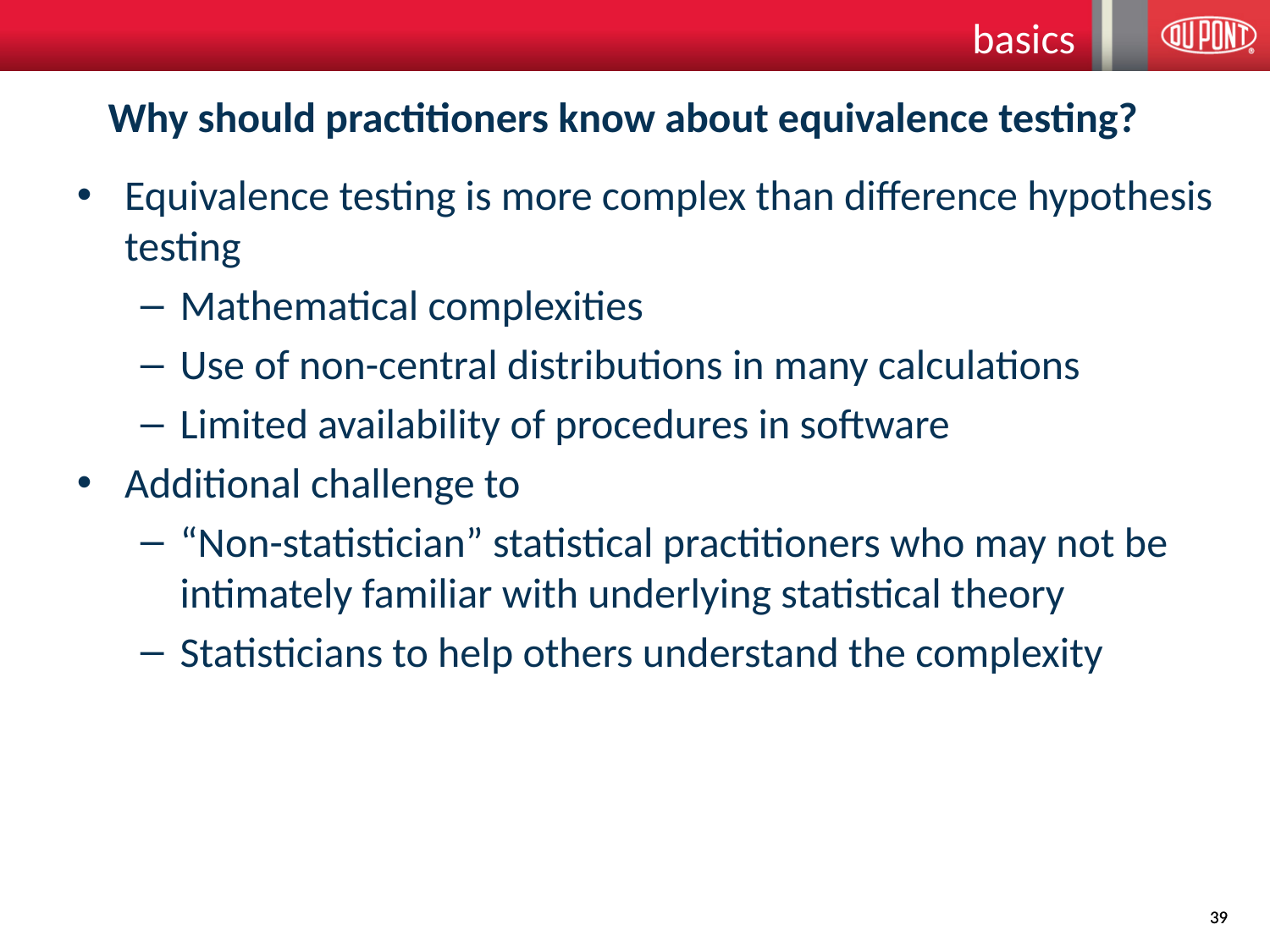

basics
# Why should practitioners know about equivalence testing?
Equivalence testing is more complex than difference hypothesis testing
Mathematical complexities
Use of non-central distributions in many calculations
Limited availability of procedures in software
Additional challenge to
“Non-statistician” statistical practitioners who may not be intimately familiar with underlying statistical theory
Statisticians to help others understand the complexity